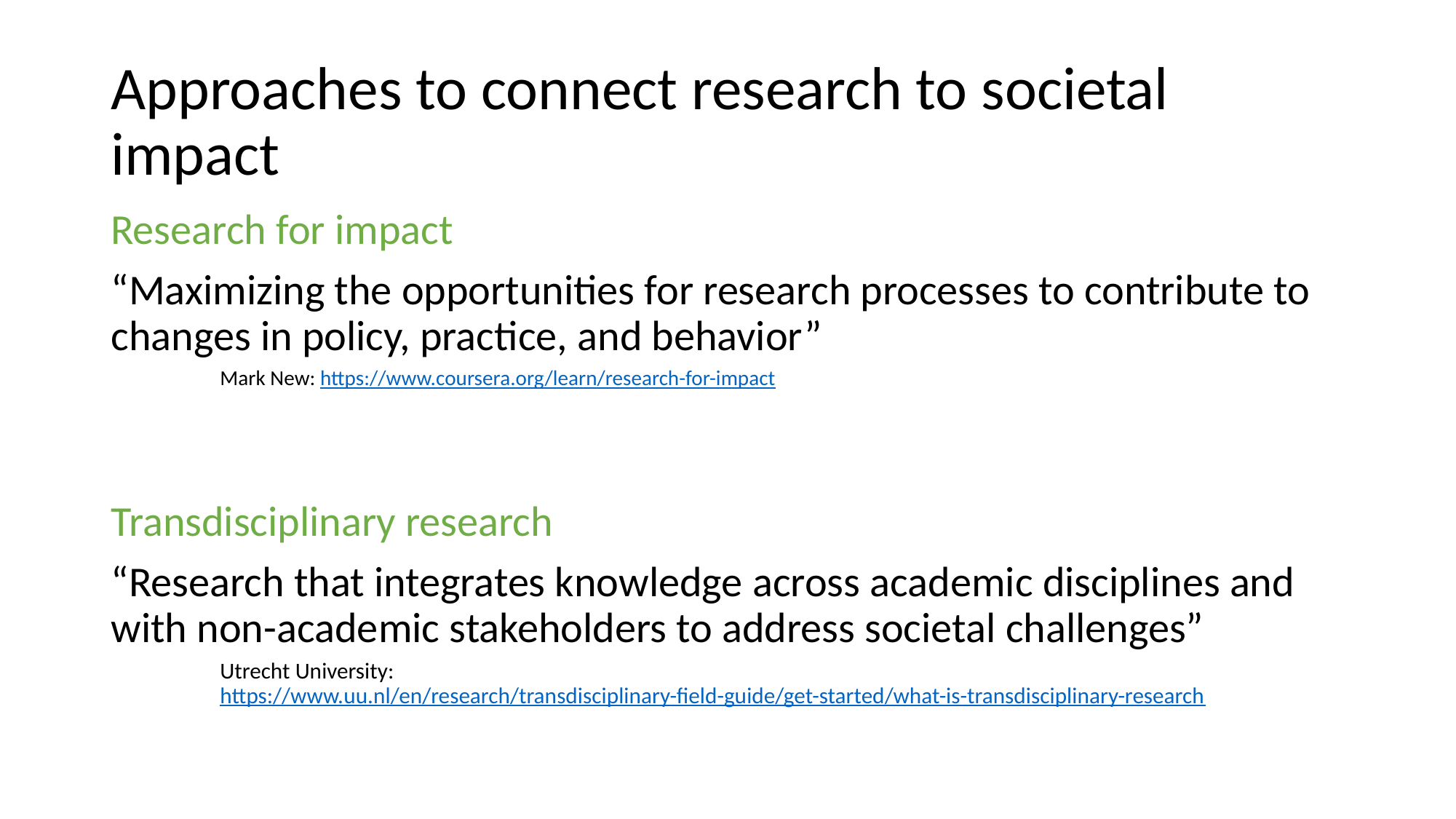

# Approaches to connect research to societal impact
Research for impact
“Maximizing the opportunities for research processes to contribute to changes in policy, practice, and behavior”
Mark New: https://www.coursera.org/learn/research-for-impact

Transdisciplinary research
“Research that integrates knowledge across academic disciplines and with non-academic stakeholders to address societal challenges”
Utrecht University: https://www.uu.nl/en/research/transdisciplinary-field-guide/get-started/what-is-transdisciplinary-research